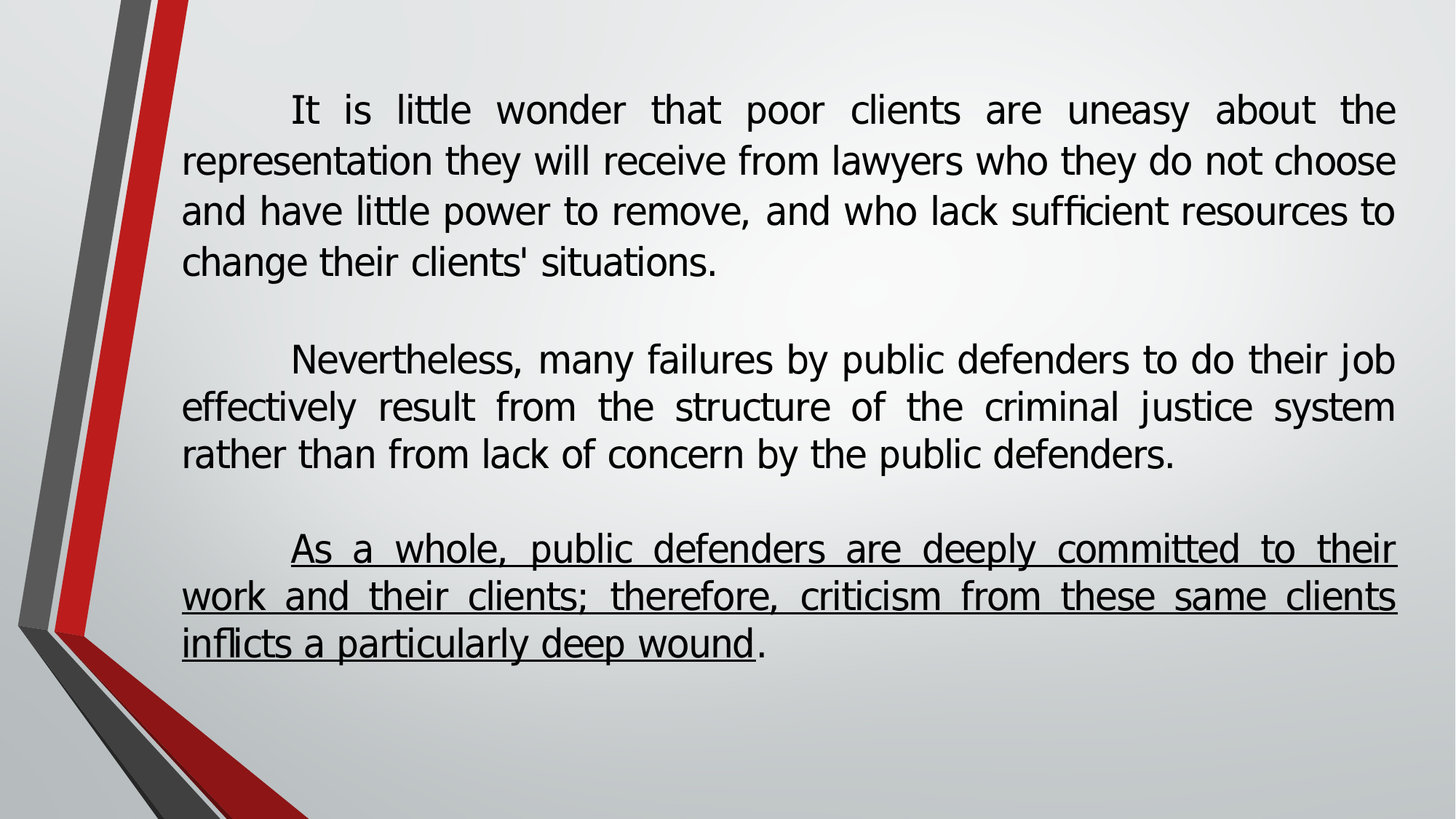

It is little wonder that poor clients are uneasy about the representation they will receive from lawyers who they do not choose and have little power to remove, and who lack sufficient resources to change their clients' situations.

	Nevertheless, many failures by public defenders to do their job effectively result from the structure of the criminal justice system rather than from lack of concern by the public defenders.

	As a whole, public defenders are deeply committed to their work and their clients; therefore, criticism from these same clients inflicts a particularly deep wound.